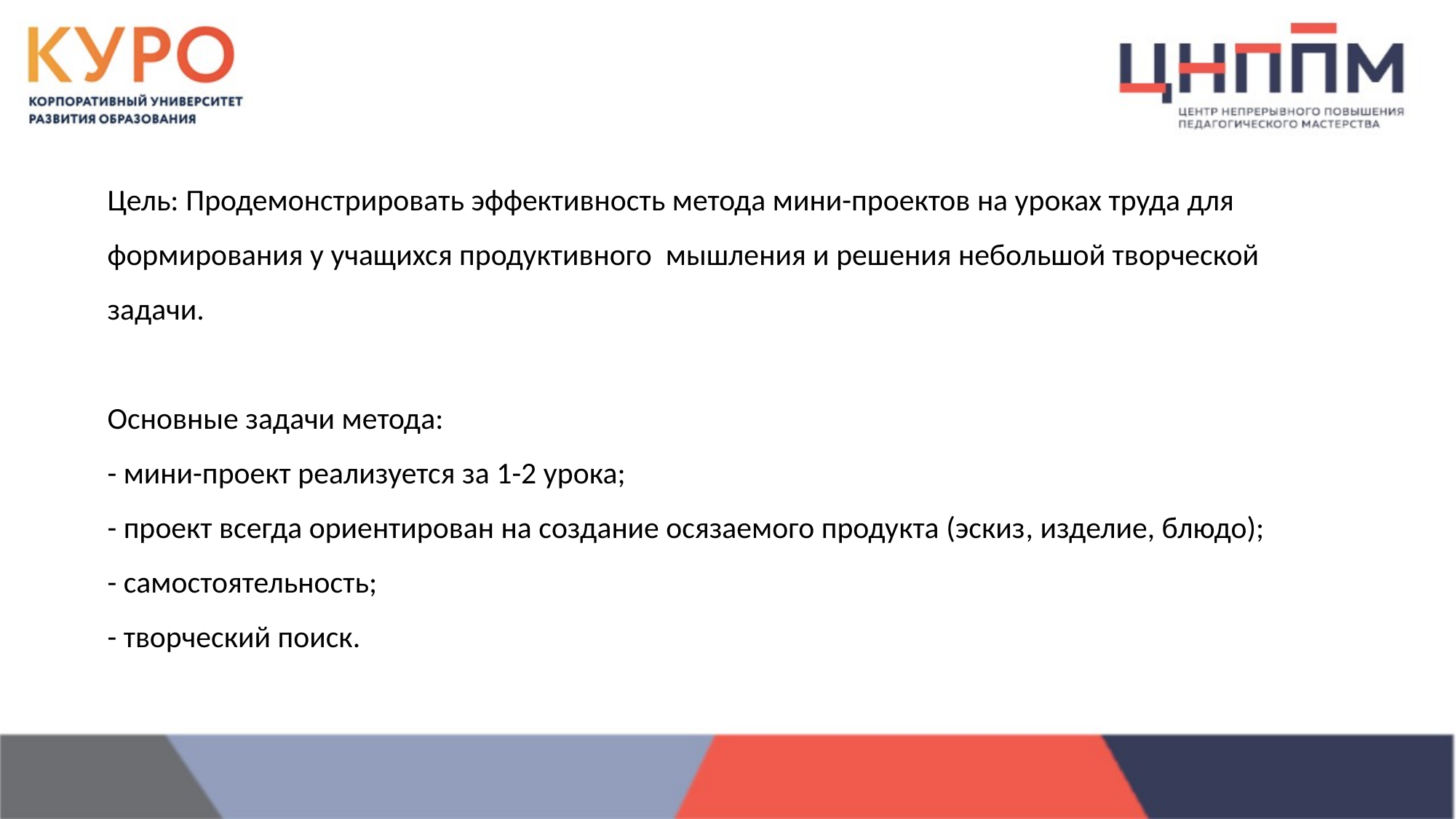

Цель: Продемонстрировать эффективность метода мини-проектов на уроках труда для формирования у учащихся продуктивного  мышления и решения небольшой творческой задачи.

Основные задачи метода:
- мини-проект реализуется за 1-2 урока;
- проект всегда ориентирован на создание осязаемого продукта (эскиз, изделие, блюдо);
- самостоятельность;
- творческий поиск.